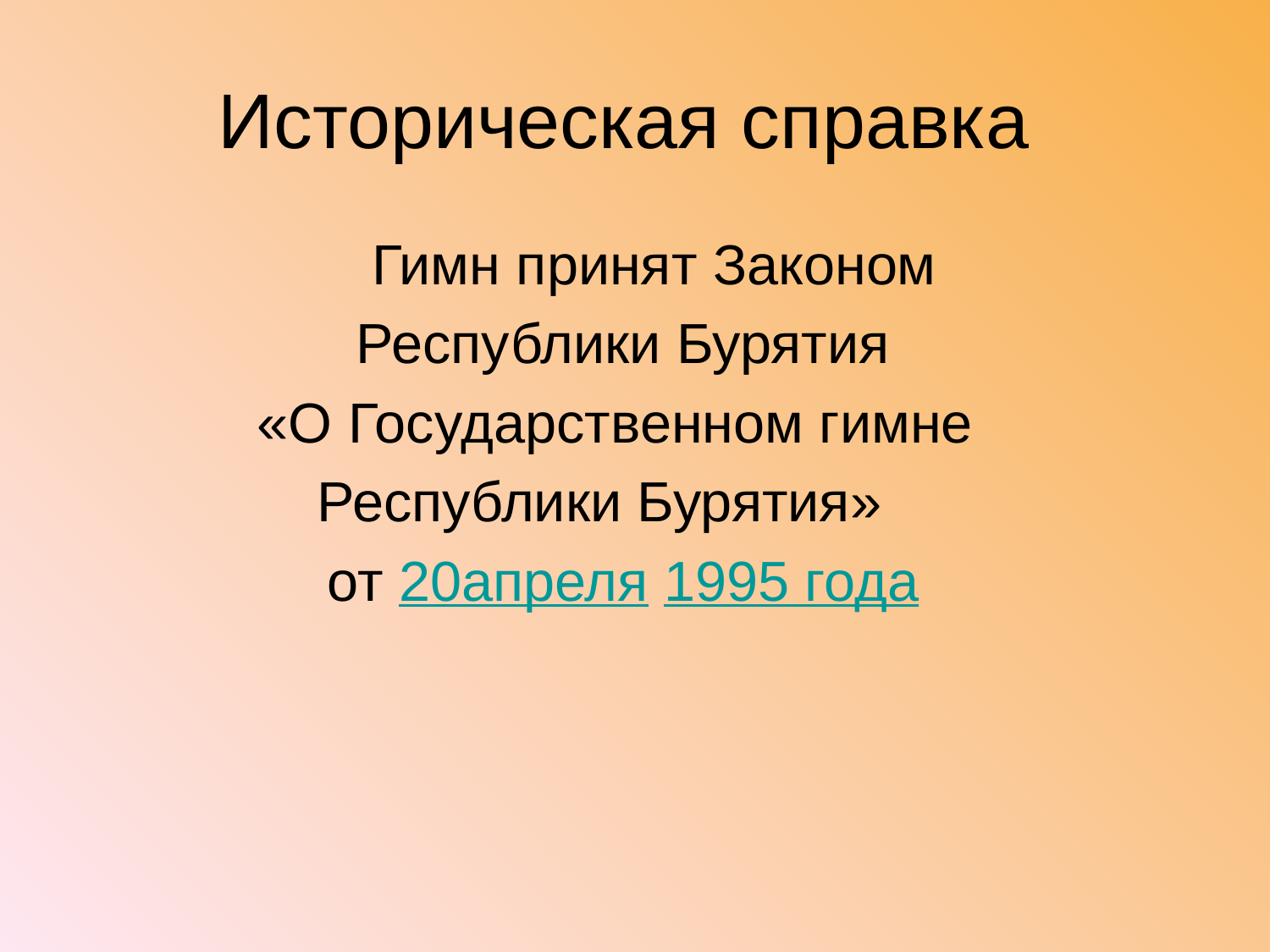

# Историческая справка
    Гимн принят Законом
 Республики Бурятия
«О Государственном гимне
Республики Бурятия»
от 20апреля 1995 года